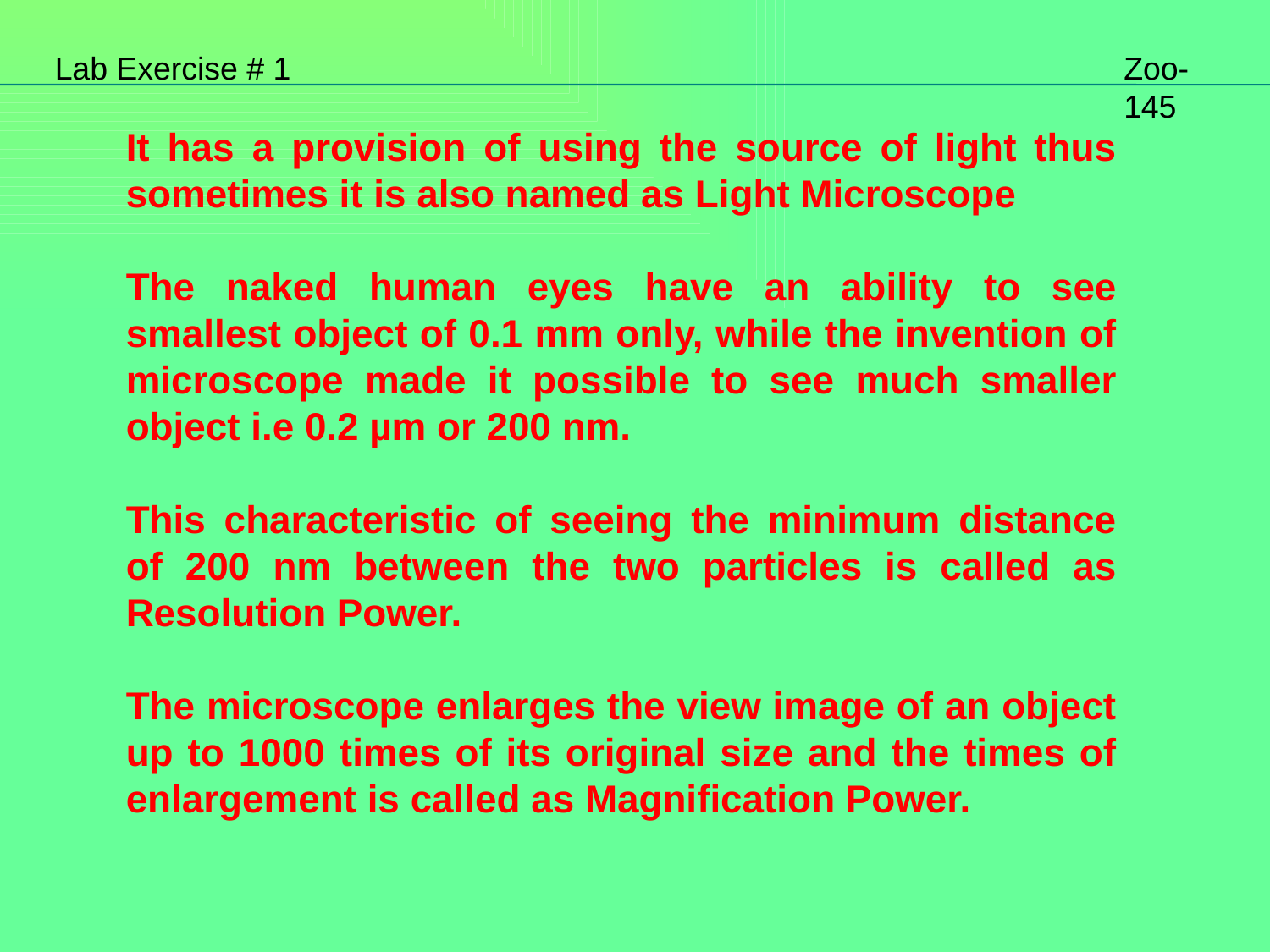

Lab Exercise # 1
Zoo- 145

It has a provision of using the source of light thus sometimes it is also named as Light Microscope

The naked human eyes have an ability to see smallest object of 0.1 mm only, while the invention of microscope made it possible to see much smaller object i.e 0.2 µm or 200 nm.

This characteristic of seeing the minimum distance of 200 nm between the two particles is called as Resolution Power.

The microscope enlarges the view image of an object up to 1000 times of its original size and the times of enlargement is called as Magnification Power.